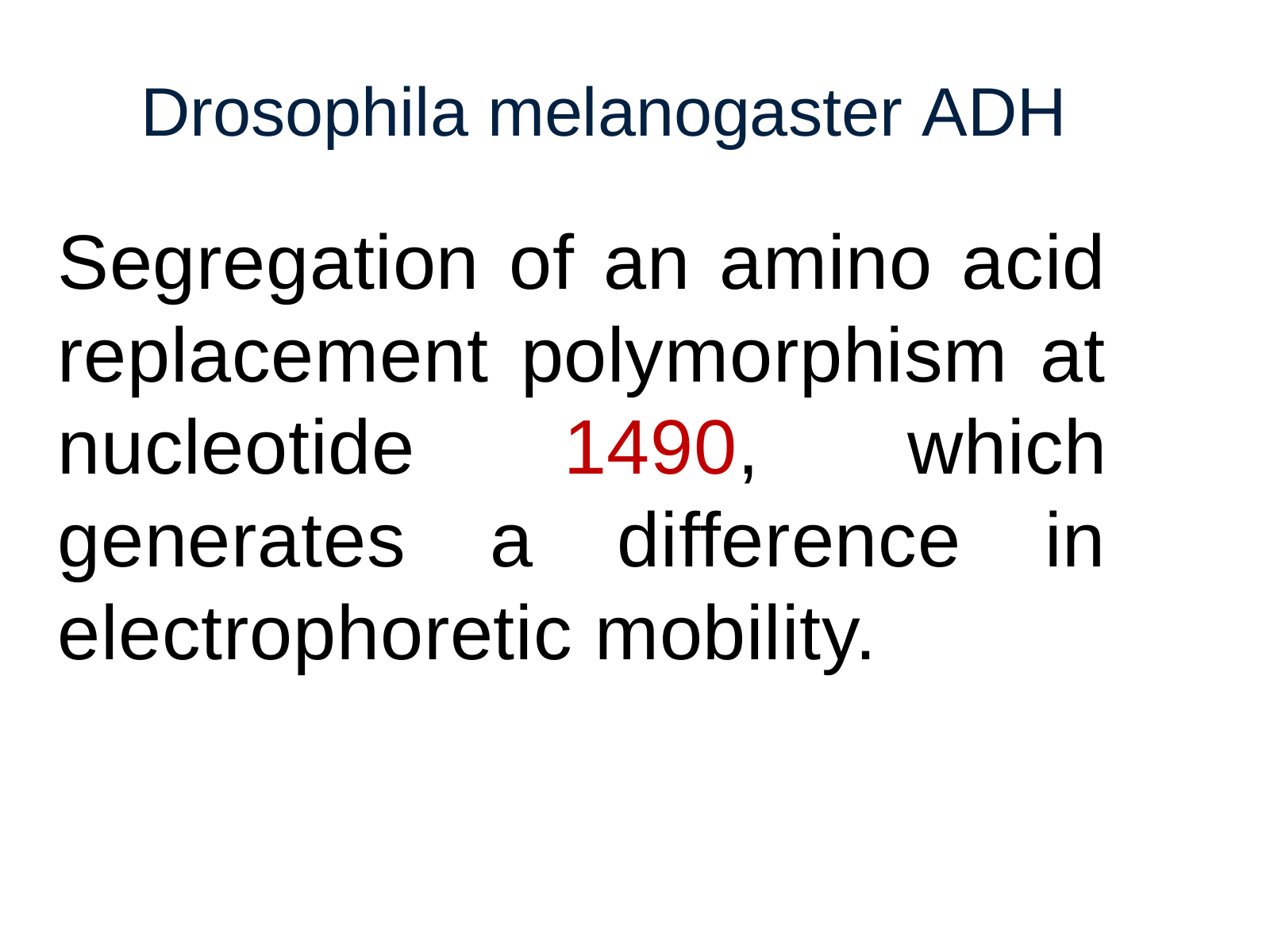

Drosophila melanogaster ADH
Segregation of an amino acid replacement polymorphism at nucleotide 1490, which generates a difference in electrophoretic mobility.